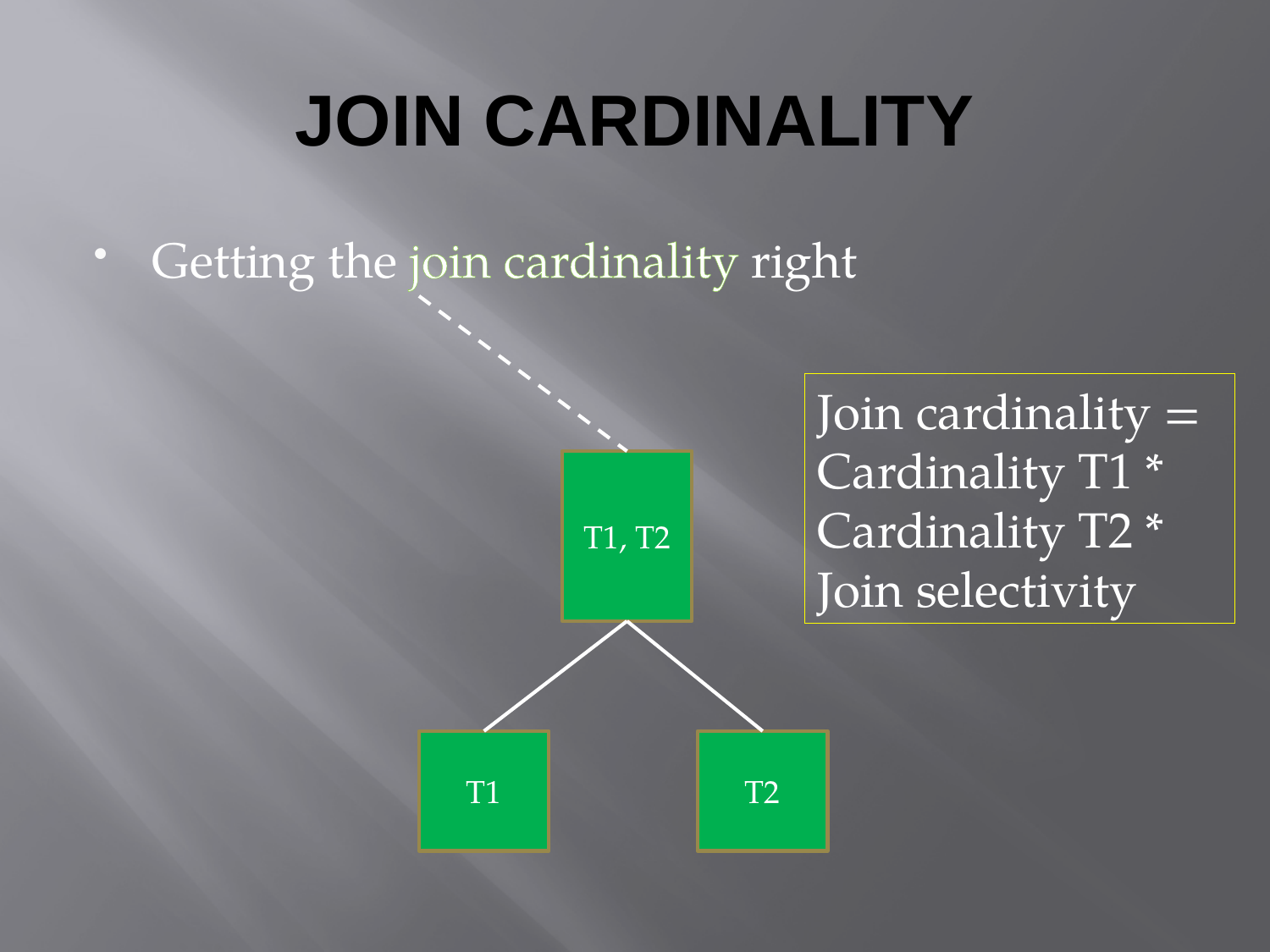

# JOIN CARDINALITY
Getting the join cardinality right
Join cardinality =
Cardinality T1 *
Cardinality T2 *
Join selectivity
T1, T2
T1
T2